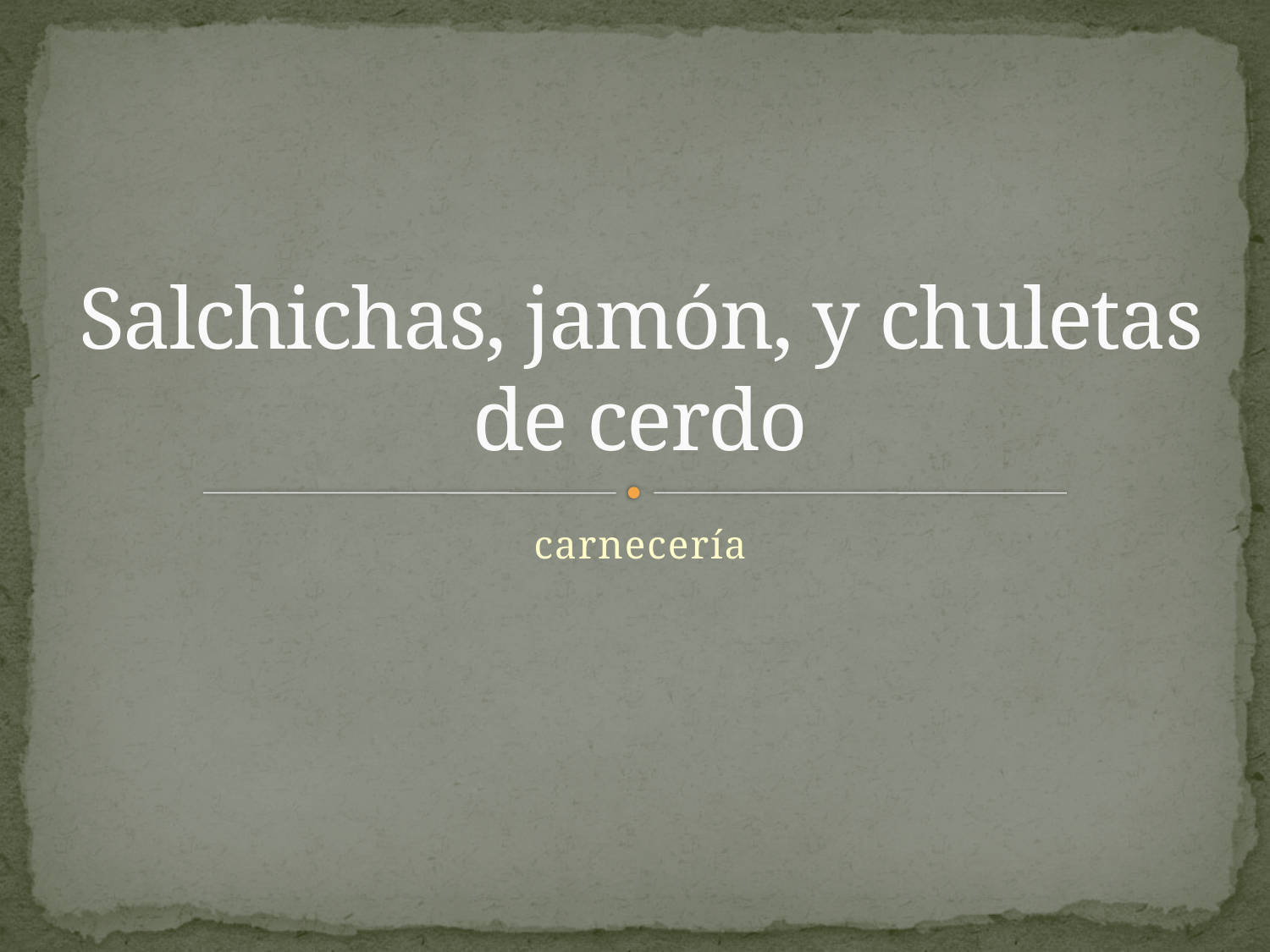

# Salchichas, jamón, y chuletas de cerdo
carnecería